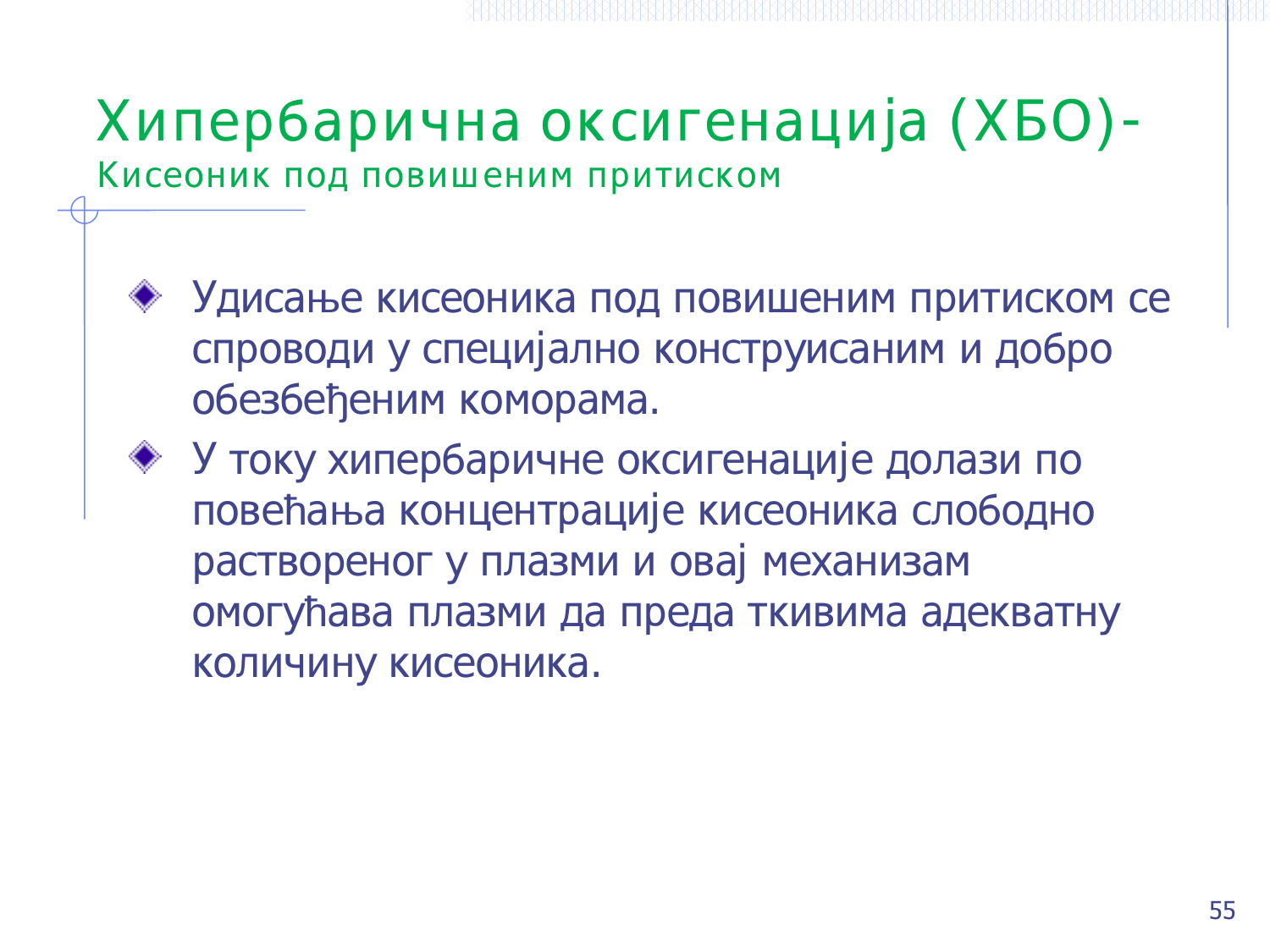

# Хипербарична оксигенација (ХБО)- Кисеоник под повишеним притиском
Удисање кисеоника под повишеним притиском се спроводи у специјално конструисаним и добро обезбеђеним коморама.
У току хипербаричне оксигенације долази по повећања концентрације кисеоника слободно раствореног у плазми и овај механизам омогућава плазми да преда ткивима адекватну количину кисеоника.
55